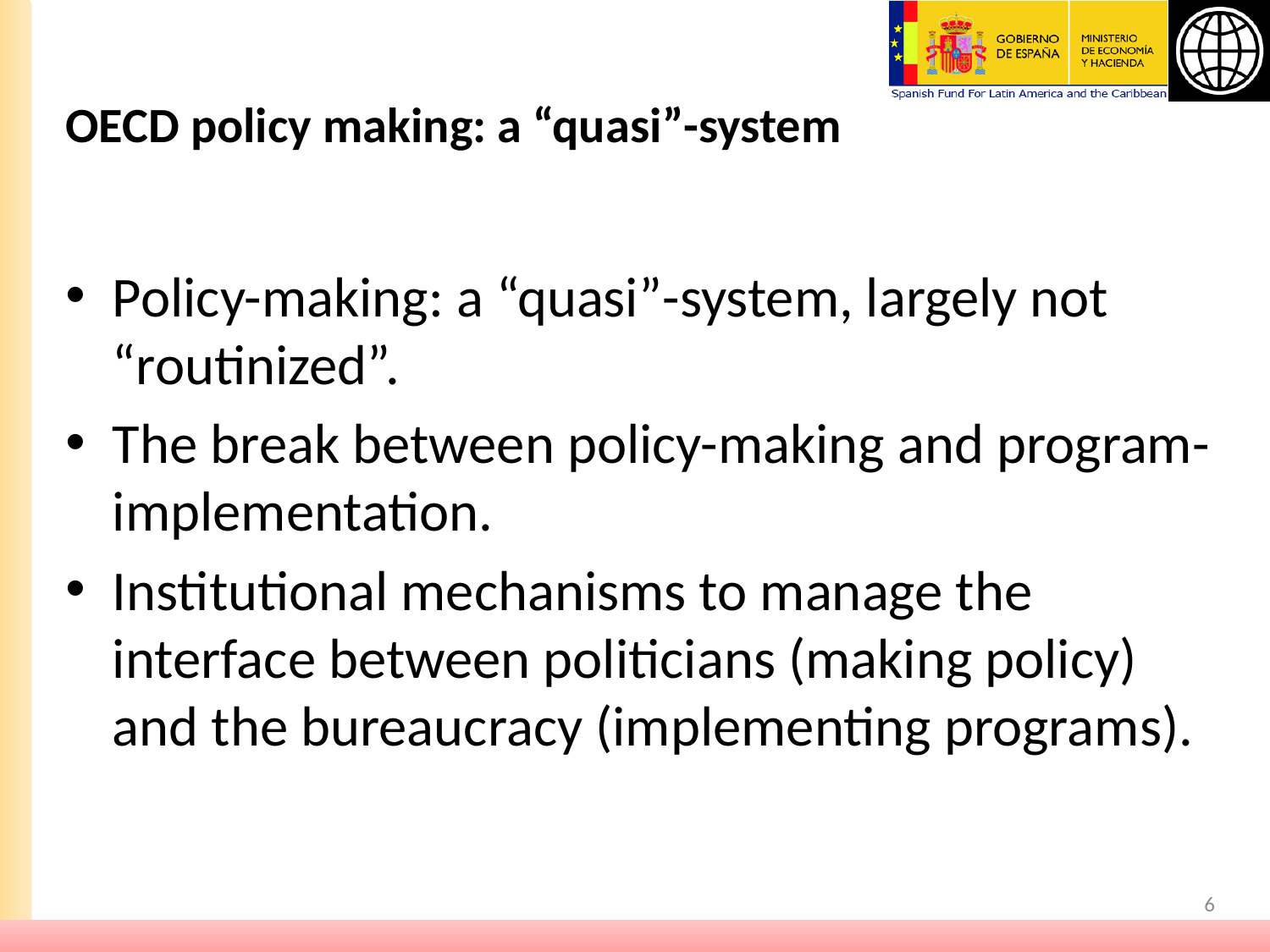

# OECD policy making: a “quasi”-system
Policy-making: a “quasi”-system, largely not “routinized”.
The break between policy-making and program-implementation.
Institutional mechanisms to manage the interface between politicians (making policy) and the bureaucracy (implementing programs).

6